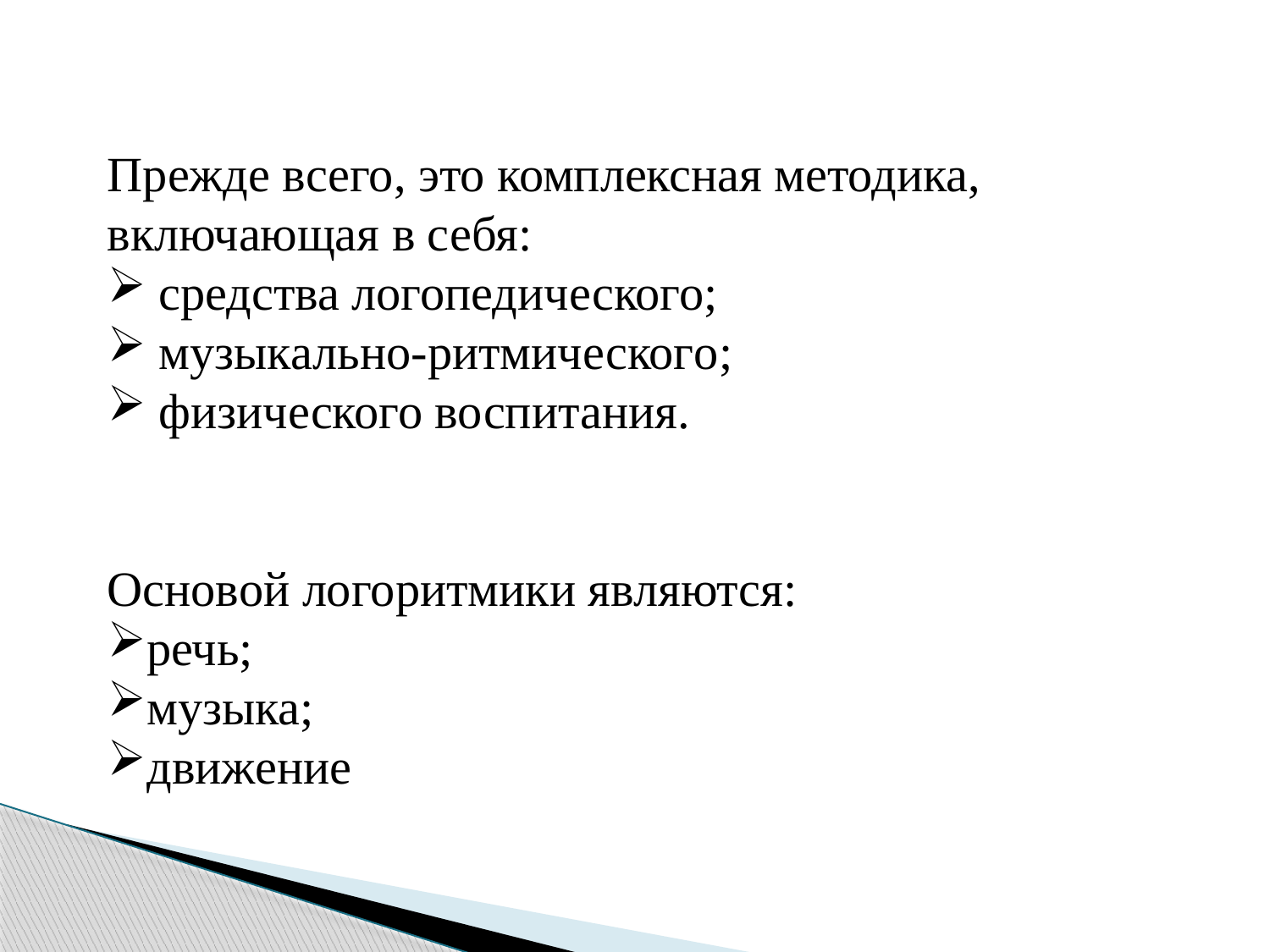

Прежде всего, это комплексная методика, включающая в себя:
 средства логопедического;
 музыкально-ритмического;
 физического воспитания.

Основой логоритмики являются:
речь;
музыка;
движение